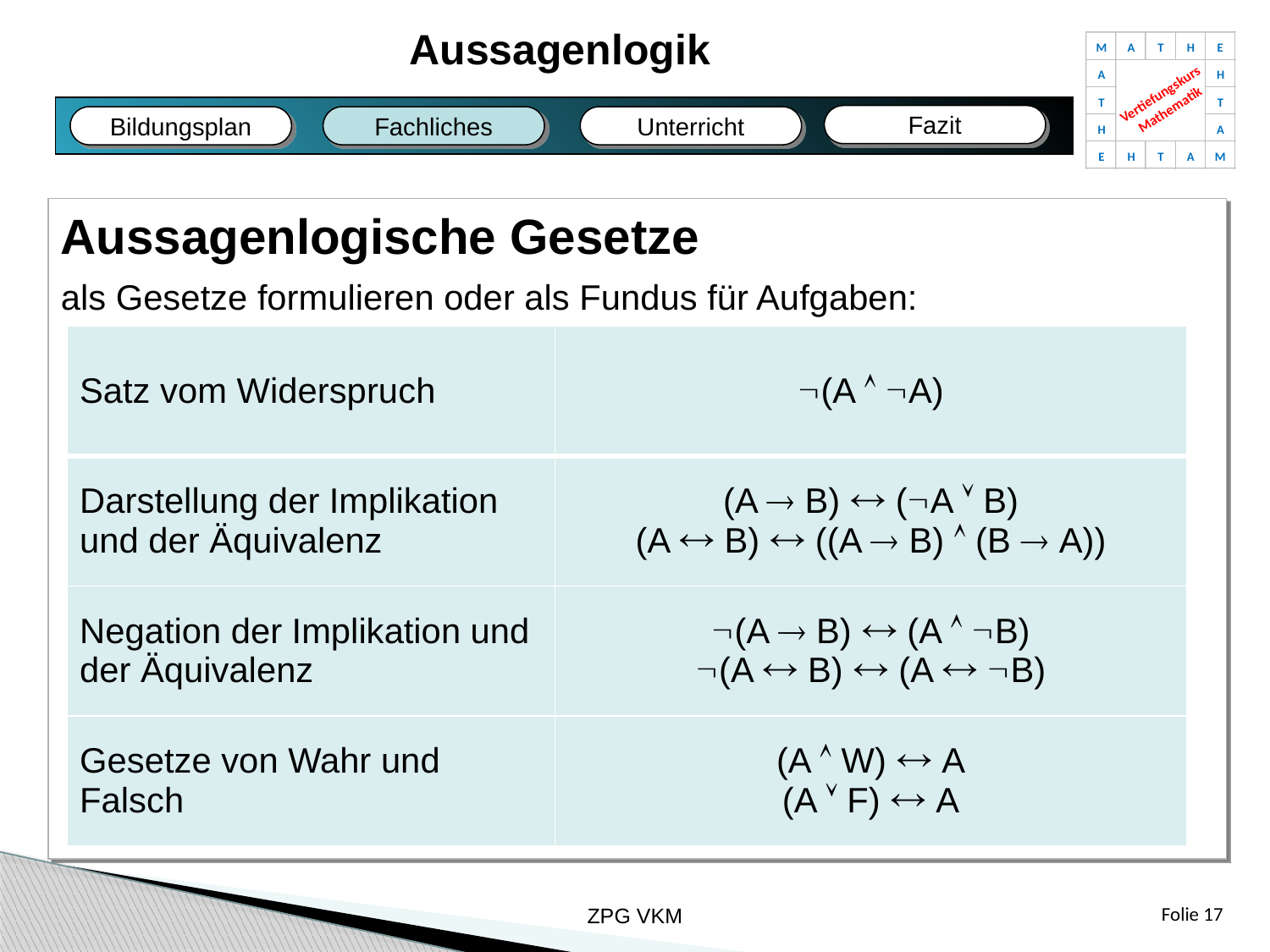

Aussagenlogik

M
A
T
H
E

A
H
Vertiefungskurs
Mathematik

T
T

H
A

E
H
T
A
M

Fazit
Fachliches
Bildungsplan
Unterricht
Fazit
Bildungsplan
Fachliches
Unterricht
Aussagenlogische Gesetze
als Gesetze formulieren oder als Fundus für Aufgaben:
| Satz vom Widerspruch | ¬(A ∧ ¬A) |
| --- | --- |
| Darstellung der Implikation und der Äquivalenz | (A → B) ↔ (¬A ∨ B) (A ↔ B) ↔ ((A → B) ∧ (B → A)) |
| Negation der Implikation und der Äquivalenz | ¬(A → B) ↔ (A ∧ ¬B) ¬(A ↔ B) ↔ (A ↔ ¬B) |
| Gesetze von Wahr und Falsch | (A ∧ W) ↔ A (A ∨ F) ↔ A |

ZPG VKM
Folie 17